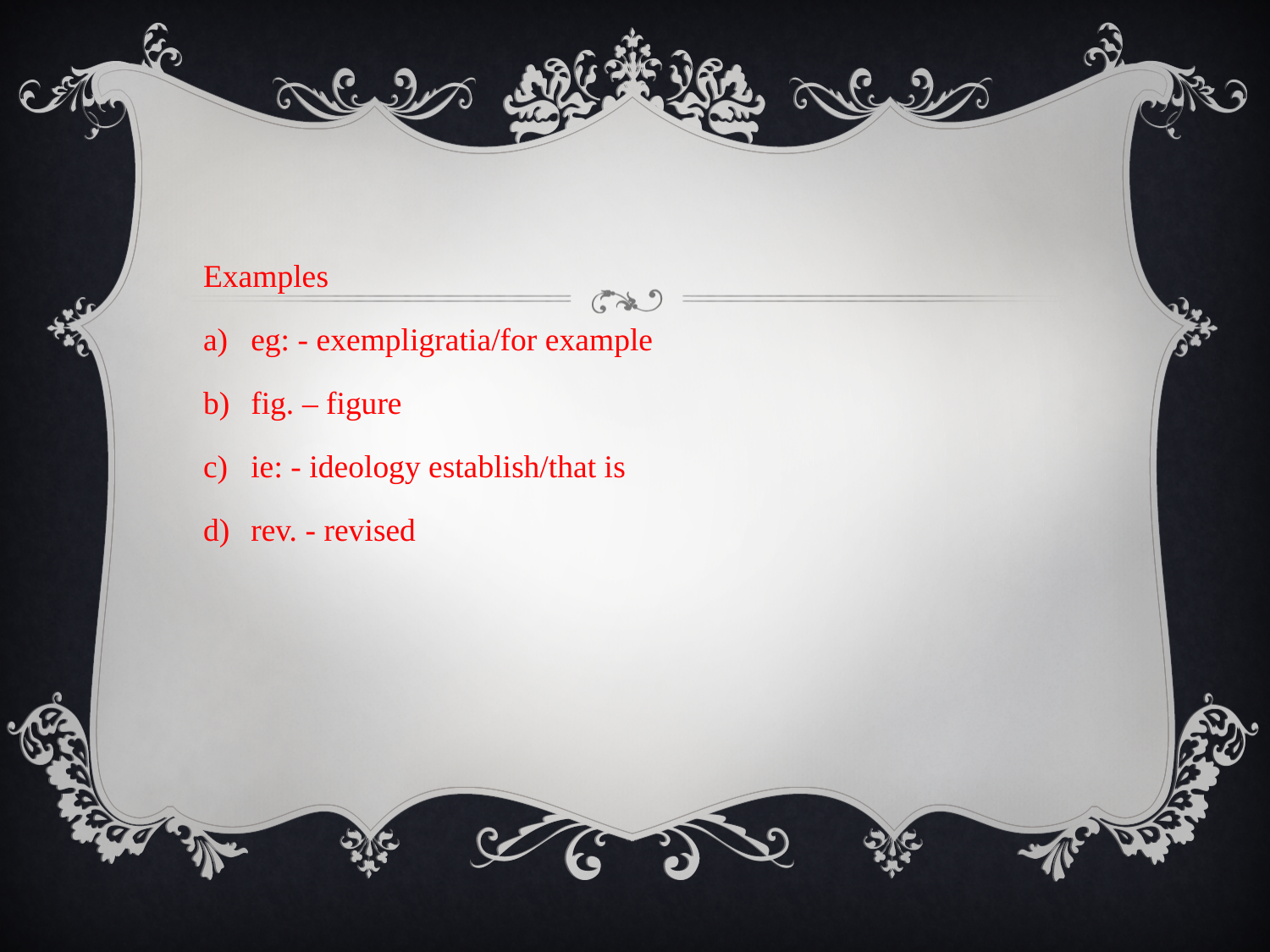

Examples
eg: - exempligratia/for example
fig. – figure
ie: - ideology establish/that is
rev. - revised